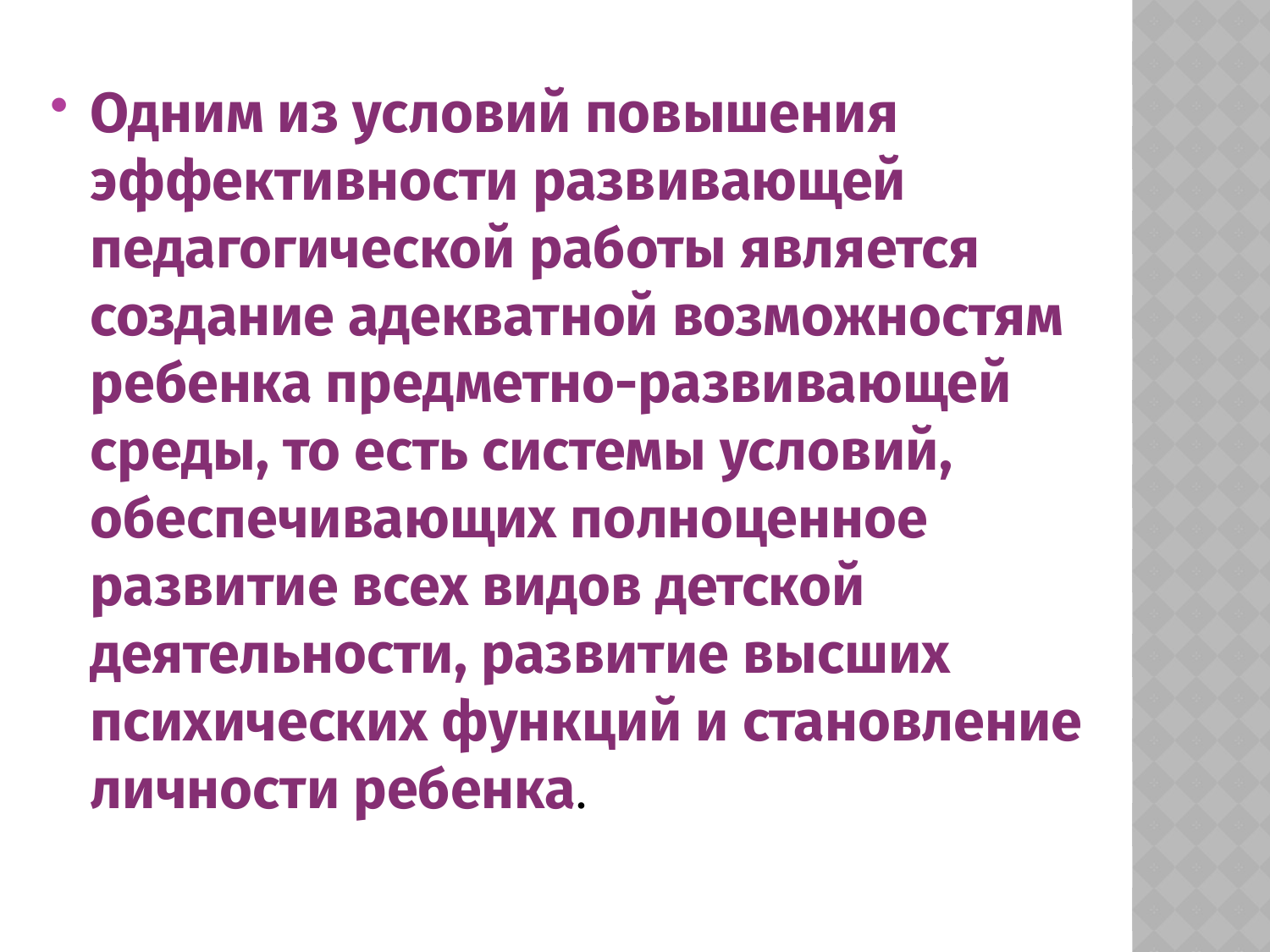

Одним из условий повышения эффективности развивающей педагогической работы является создание адекватной возможностям ребенка предметно-развивающей среды, то есть системы условий, обеспечивающих полноценное развитие всех видов детской деятельности, развитие высших психических функций и становление личности ребенка.